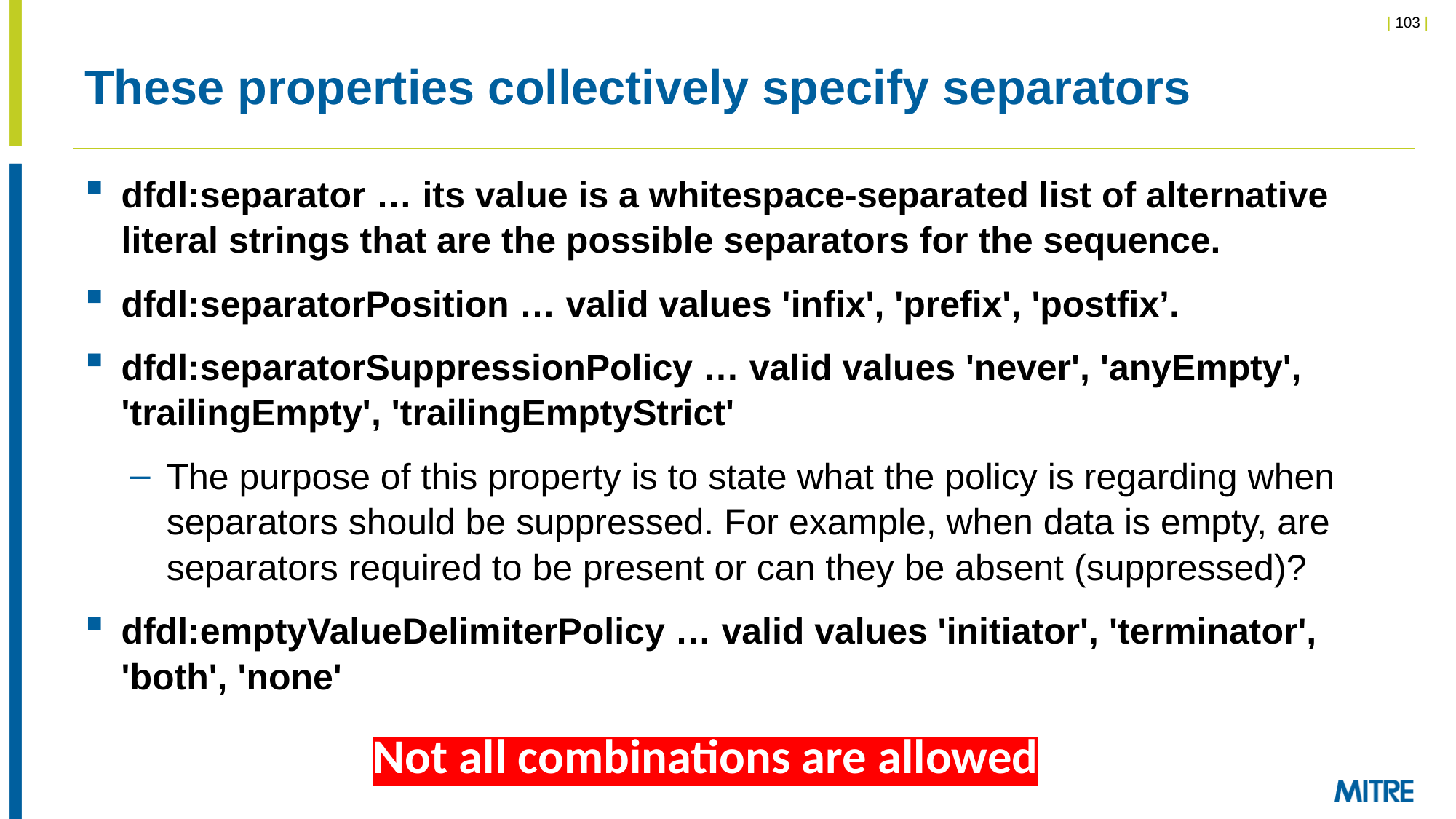

# These properties collectively specify separators
dfdl:separator … its value is a whitespace-separated list of alternative literal strings that are the possible separators for the sequence.
dfdl:separatorPosition … valid values 'infix', 'prefix', 'postfix’.
dfdl:separatorSuppressionPolicy … valid values 'never', 'anyEmpty', 'trailingEmpty', 'trailingEmptyStrict'
The purpose of this property is to state what the policy is regarding when separators should be suppressed. For example, when data is empty, are separators required to be present or can they be absent (suppressed)?
dfdl:emptyValueDelimiterPolicy … valid values 'initiator', 'terminator', 'both', 'none'

Not all combinations are allowed